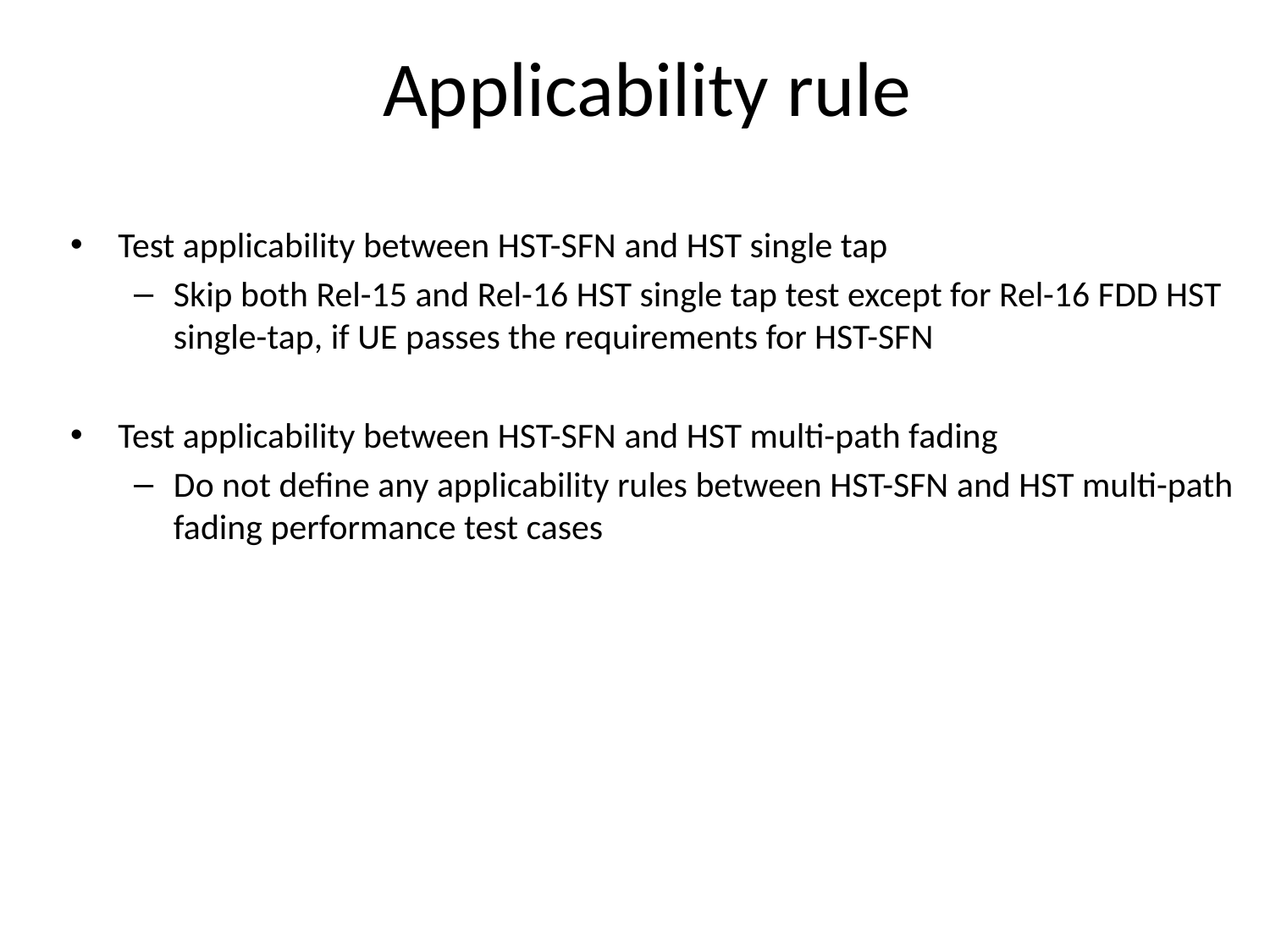

# Applicability rule
Test applicability between HST-SFN and HST single tap
Skip both Rel-15 and Rel-16 HST single tap test except for Rel-16 FDD HST single-tap, if UE passes the requirements for HST-SFN

Test applicability between HST-SFN and HST multi-path fading
Do not define any applicability rules between HST-SFN and HST multi-path fading performance test cases